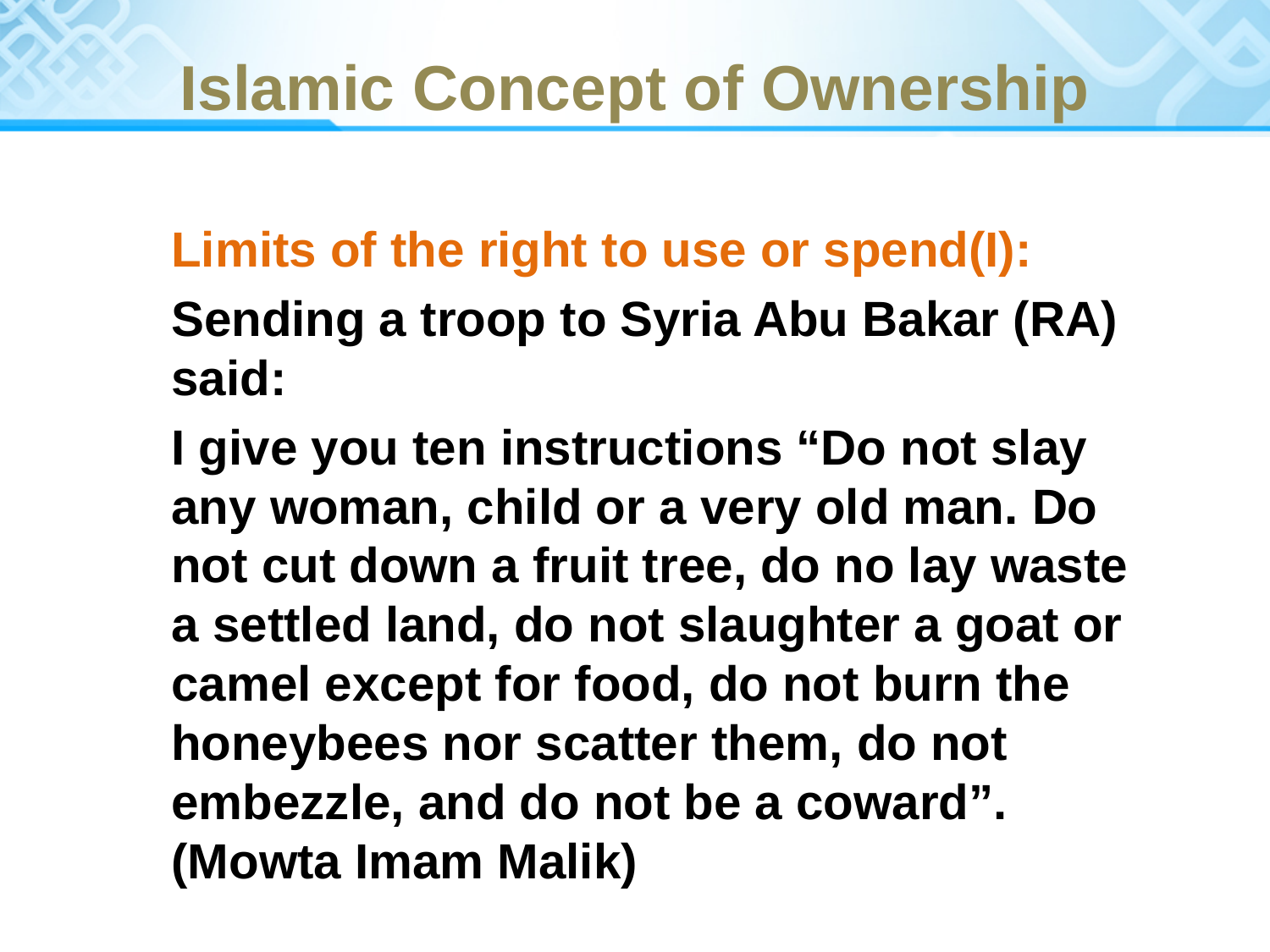

# Islamic Concept of Ownership

Limits of the right to use or spend(I):
Sending a troop to Syria Abu Bakar (RA) said:
I give you ten instructions “Do not slay any woman, child or a very old man. Do not cut down a fruit tree, do no lay waste a settled land, do not slaughter a goat or camel except for food, do not burn the honeybees nor scatter them, do not embezzle, and do not be a coward”. (Mowta Imam Malik)